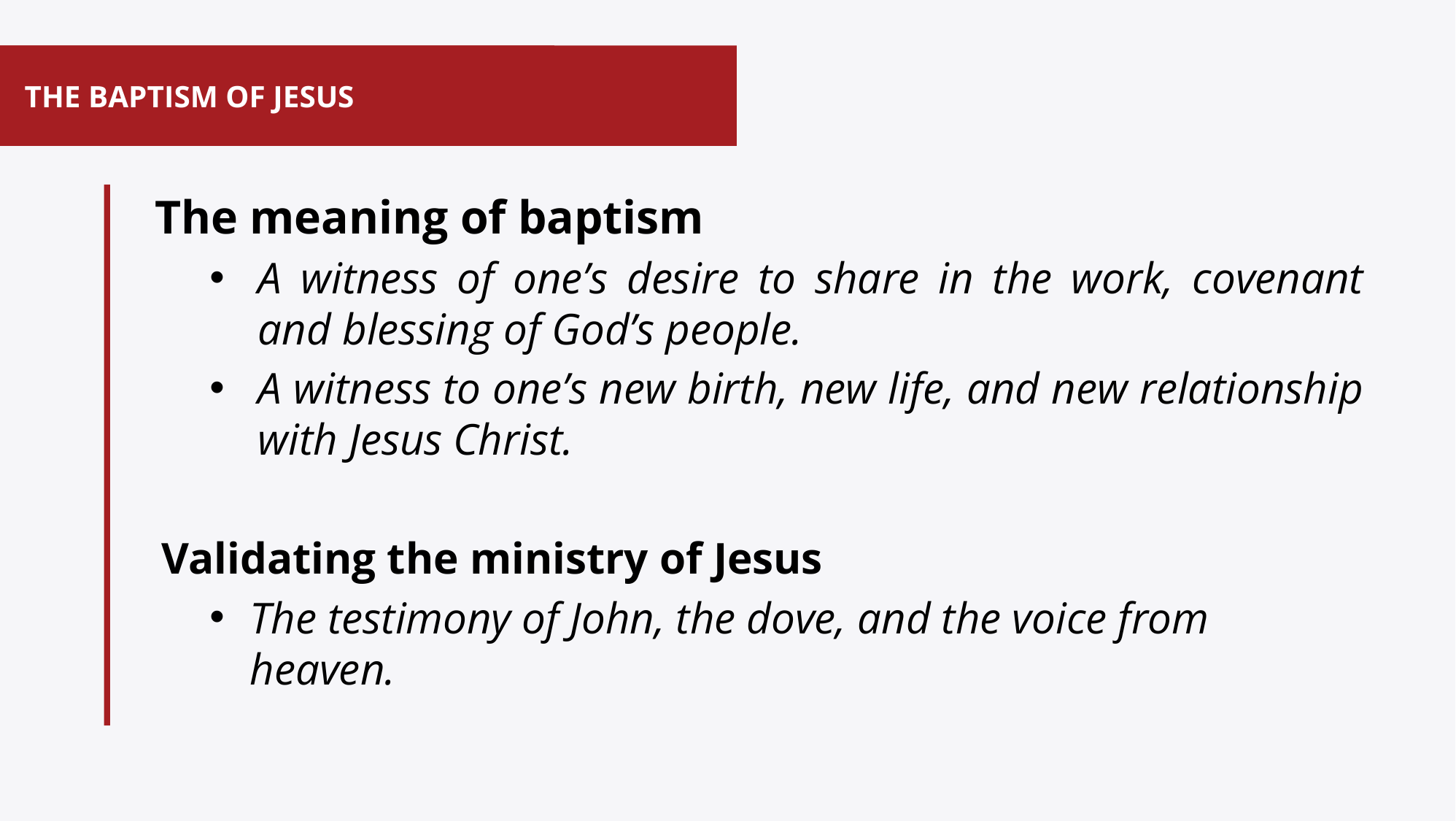

# THE BAPTISM OF JESUS
The meaning of baptism
A witness of one’s desire to share in the work, covenant and blessing of God’s people.
A witness to one’s new birth, new life, and new relationship with Jesus Christ.

Validating the ministry of Jesus
The testimony of John, the dove, and the voice from heaven.